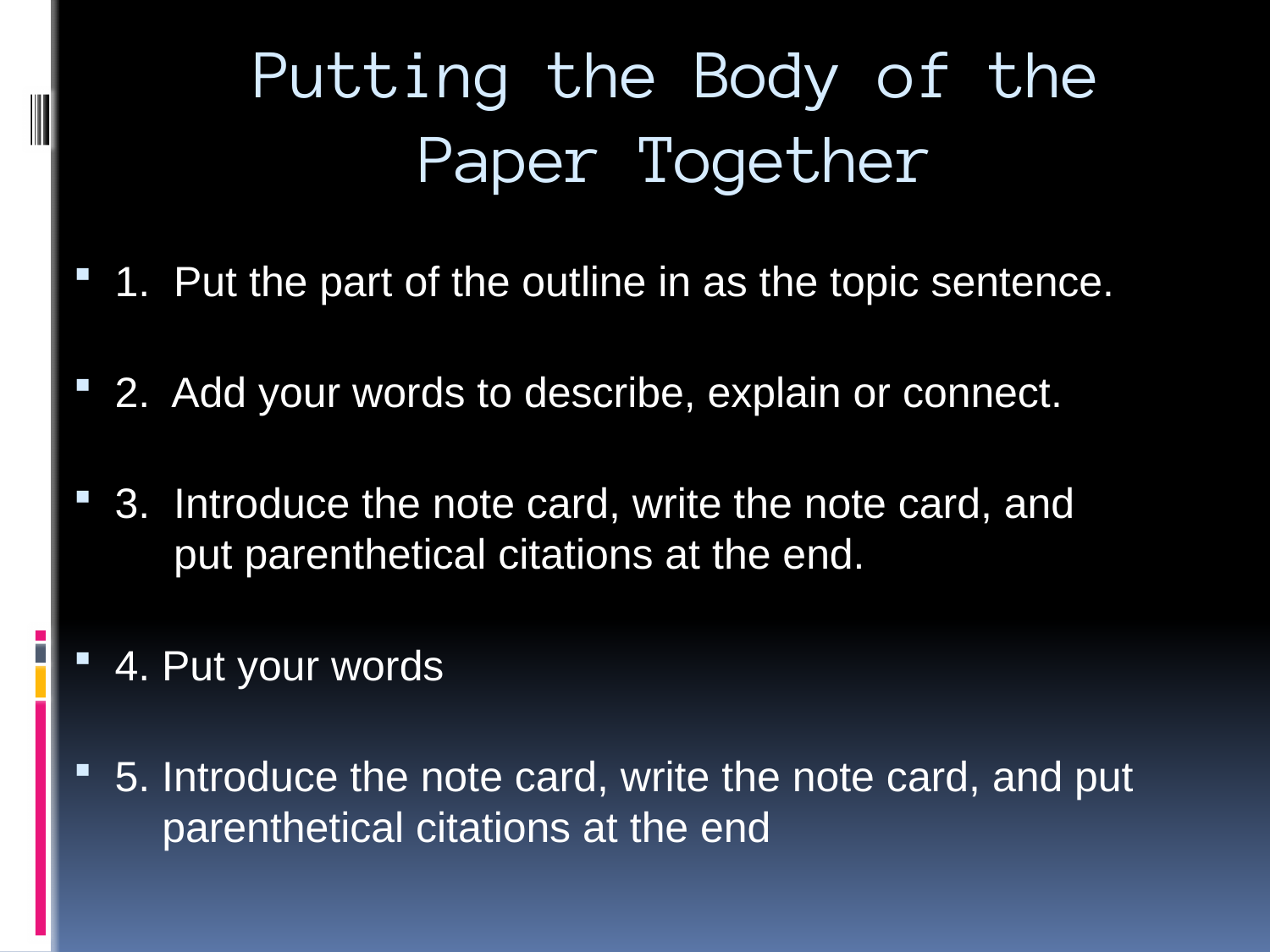

# Putting the Body of the Paper Together
1.  Put the part of the outline in as the topic sentence.
2.  Add your words to describe, explain or connect.
3.  Introduce the note card, write the note card, and
     put parenthetical citations at the end.
4. Put your words
5. Introduce the note card, write the note card, and put
    parenthetical citations at the end